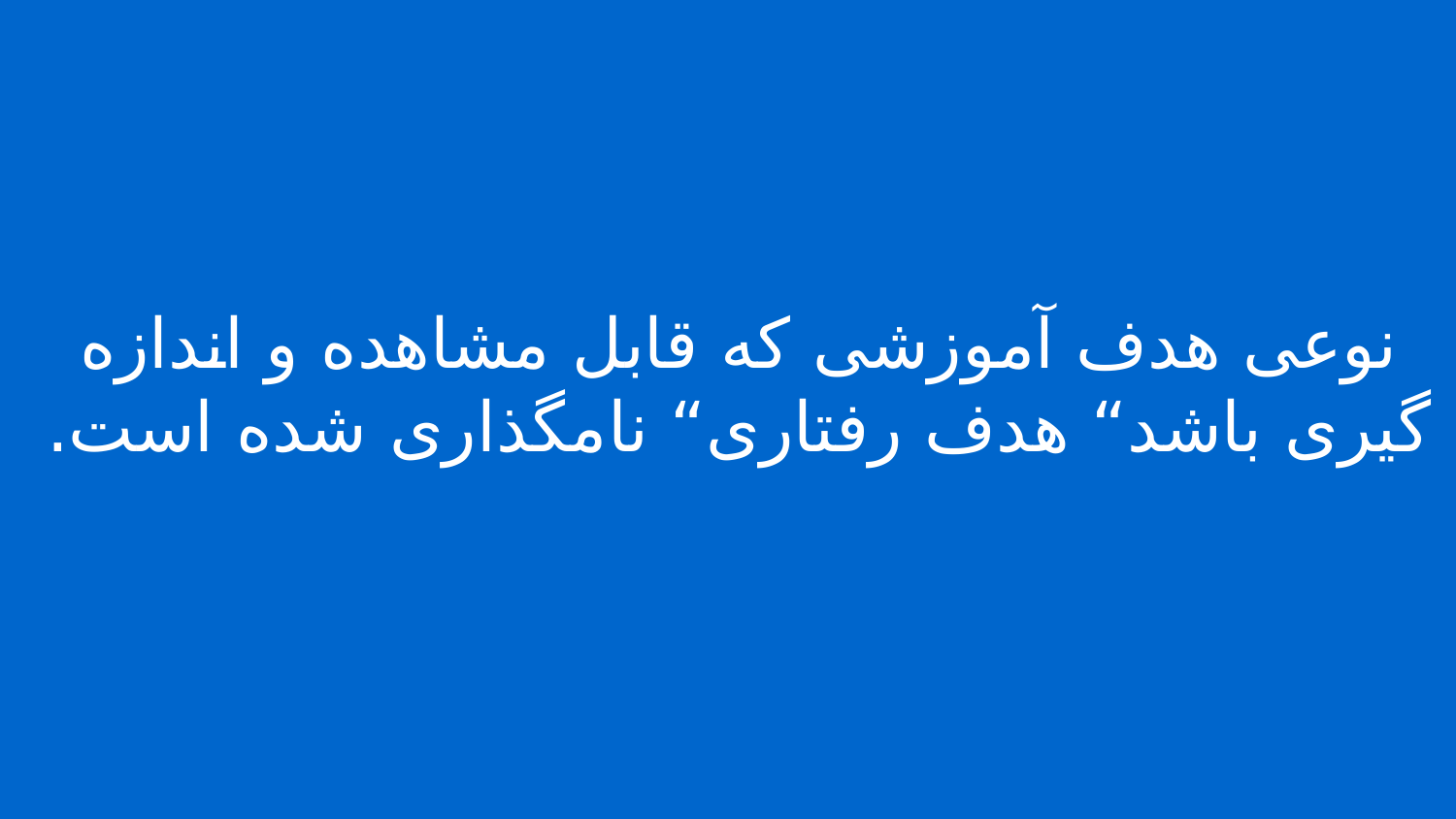

# نوعی هدف آموزشی که قابل مشاهده و اندازه گیری باشد“ هدف رفتاری“ نامگذاری شده است.